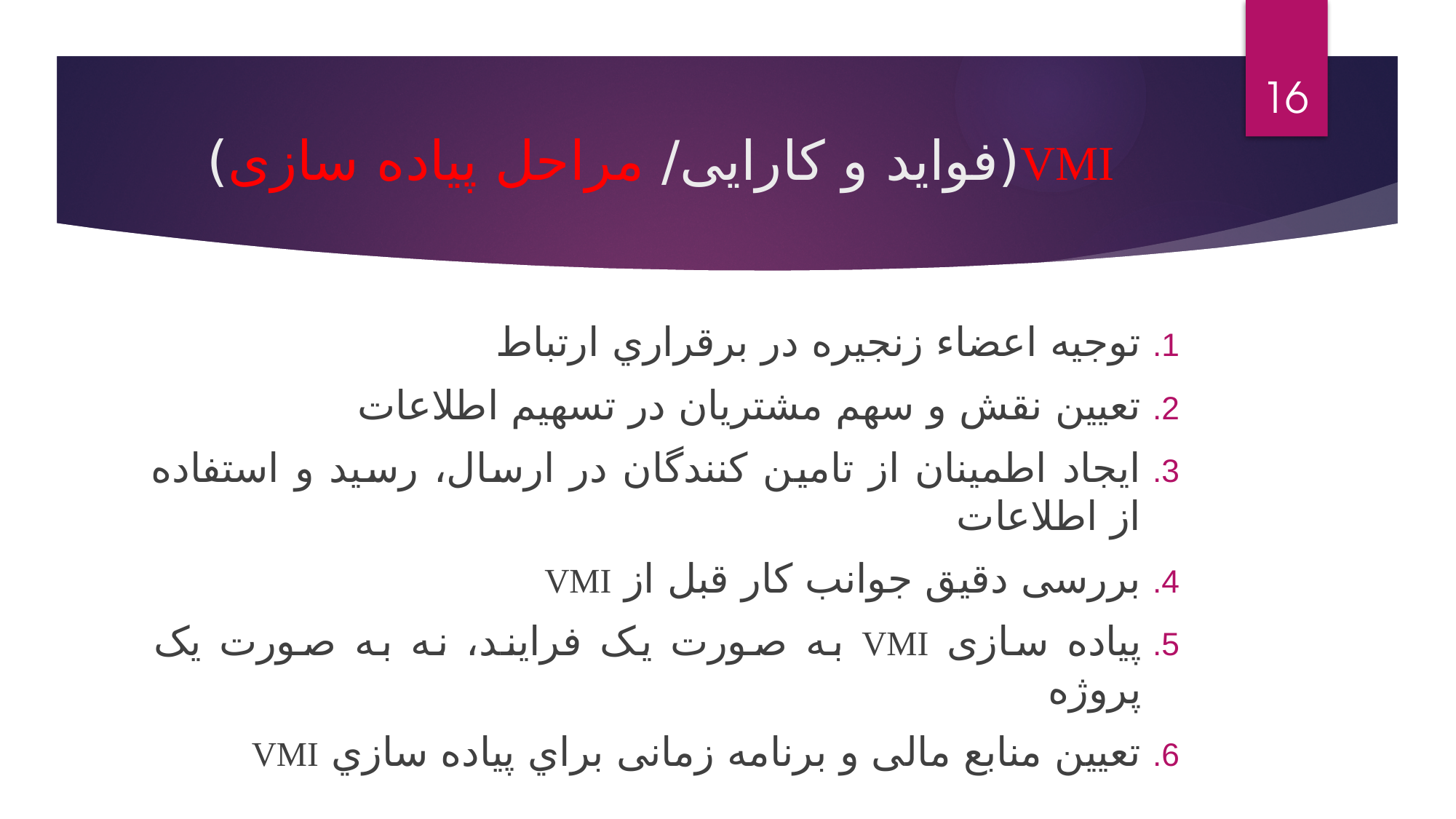

16
# VMI(فواید و کارایی/ مراحل پیاده سازی)
توجیه اعضاء زنجیره در برقراري ارتباط
تعیین نقش و سهم مشتریان در تسهیم اطلاعات
ایجاد اطمینان از تامین کنندگان در ارسال، رسید و استفاده از اطلاعات
بررسی دقیق جوانب کار قبل از VMI
پیاده سازی VMI به صورت یک فرایند، نه به صورت یک پروژه
تعیین منابع مالی و برنامه زمانی براي پیاده سازي VMI